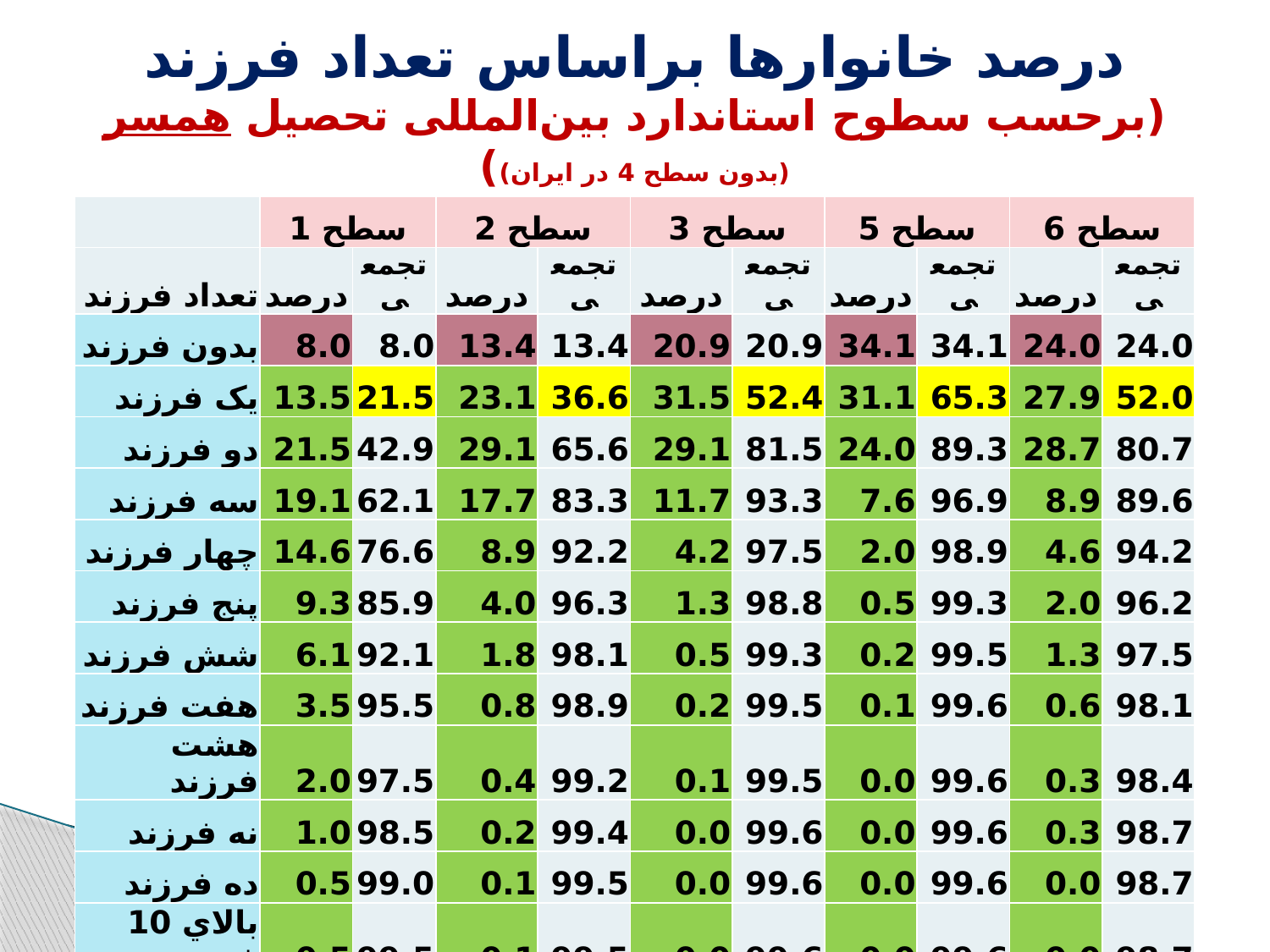

# درصد خانوارها براساس تعداد فرزند (برحسب سطوح استاندارد بین‌المللی تحصیل همسر (بدون سطح 4 در ایران))
|  | سطح 1 |  | سطح 2 |  | سطح 3 |  | سطح 5 |  | سطح 6 |  |
| --- | --- | --- | --- | --- | --- | --- | --- | --- | --- | --- |
| تعداد فرزند | درصد | تجمعی | درصد | تجمعی | درصد | تجمعی | درصد | تجمعی | درصد | تجمعی |
| بدون فرزند | 8.0 | 8.0 | 13.4 | 13.4 | 20.9 | 20.9 | 34.1 | 34.1 | 24.0 | 24.0 |
| يک فرزند | 13.5 | 21.5 | 23.1 | 36.6 | 31.5 | 52.4 | 31.1 | 65.3 | 27.9 | 52.0 |
| دو فرزند | 21.5 | 42.9 | 29.1 | 65.6 | 29.1 | 81.5 | 24.0 | 89.3 | 28.7 | 80.7 |
| سه فرزند | 19.1 | 62.1 | 17.7 | 83.3 | 11.7 | 93.3 | 7.6 | 96.9 | 8.9 | 89.6 |
| چهار فرزند | 14.6 | 76.6 | 8.9 | 92.2 | 4.2 | 97.5 | 2.0 | 98.9 | 4.6 | 94.2 |
| پنج فرزند | 9.3 | 85.9 | 4.0 | 96.3 | 1.3 | 98.8 | 0.5 | 99.3 | 2.0 | 96.2 |
| شش فرزند | 6.1 | 92.1 | 1.8 | 98.1 | 0.5 | 99.3 | 0.2 | 99.5 | 1.3 | 97.5 |
| هفت فرزند | 3.5 | 95.5 | 0.8 | 98.9 | 0.2 | 99.5 | 0.1 | 99.6 | 0.6 | 98.1 |
| هشت فرزند | 2.0 | 97.5 | 0.4 | 99.2 | 0.1 | 99.5 | 0.0 | 99.6 | 0.3 | 98.4 |
| نه فرزند | 1.0 | 98.5 | 0.2 | 99.4 | 0.0 | 99.6 | 0.0 | 99.6 | 0.3 | 98.7 |
| ده فرزند | 0.5 | 99.0 | 0.1 | 99.5 | 0.0 | 99.6 | 0.0 | 99.6 | 0.0 | 98.7 |
| بالاي 10 فرزند | 0.5 | 99.5 | 0.1 | 99.5 | 0.0 | 99.6 | 0.0 | 99.6 | 0.0 | 98.7 |